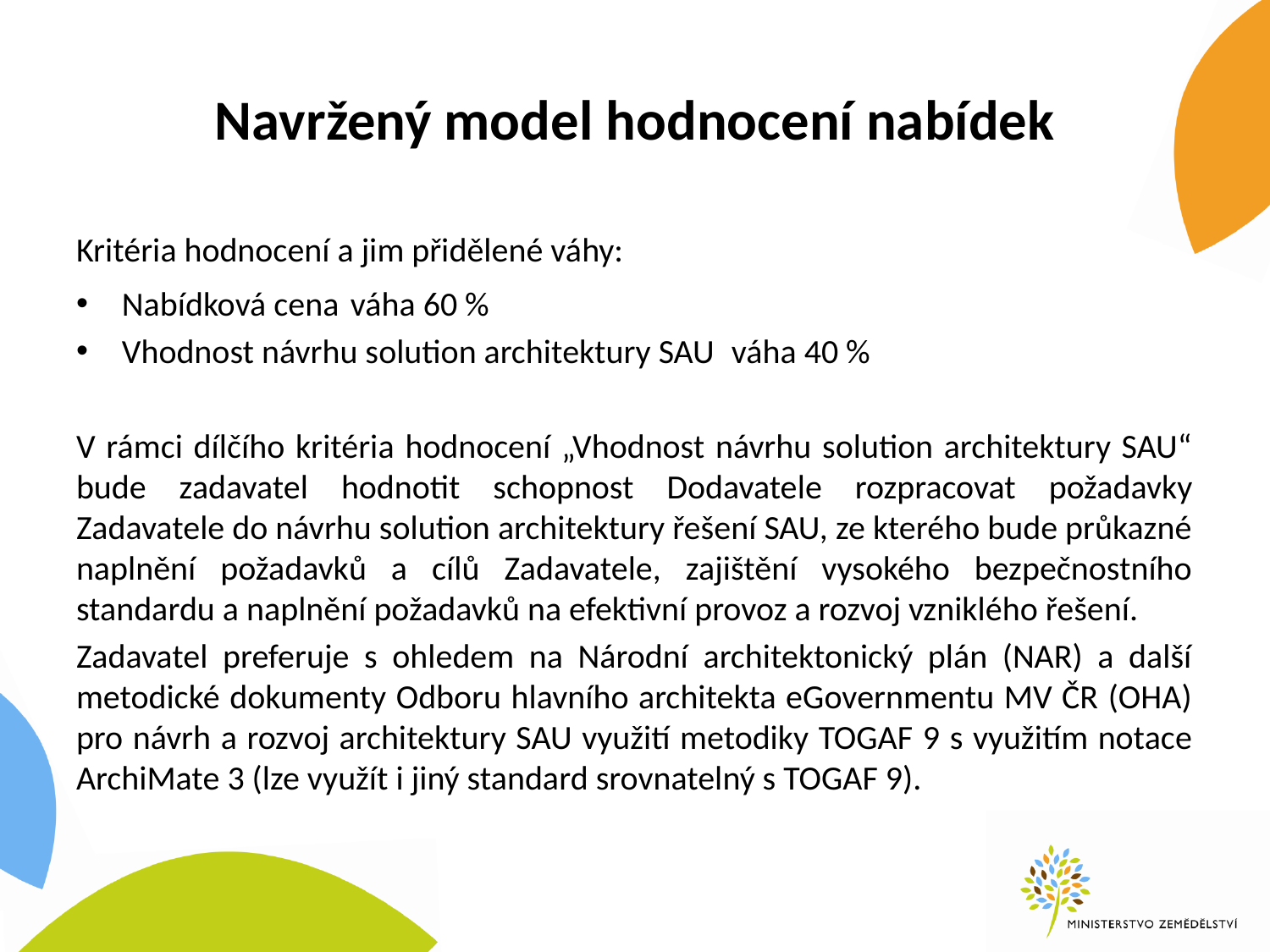

# Navržený model hodnocení nabídek
Kritéria hodnocení a jim přidělené váhy:
Nabídková cena					váha 60 %
Vhodnost návrhu solution architektury SAU		váha 40 %

V rámci dílčího kritéria hodnocení „Vhodnost návrhu solution architektury SAU“ bude zadavatel hodnotit schopnost Dodavatele rozpracovat požadavky Zadavatele do návrhu solution architektury řešení SAU, ze kterého bude průkazné naplnění požadavků a cílů Zadavatele, zajištění vysokého bezpečnostního standardu a naplnění požadavků na efektivní provoz a rozvoj vzniklého řešení.
Zadavatel preferuje s ohledem na Národní architektonický plán (NAR) a další metodické dokumenty Odboru hlavního architekta eGovernmentu MV ČR (OHA) pro návrh a rozvoj architektury SAU využití metodiky TOGAF 9 s využitím notace ArchiMate 3 (lze využít i jiný standard srovnatelný s TOGAF 9).